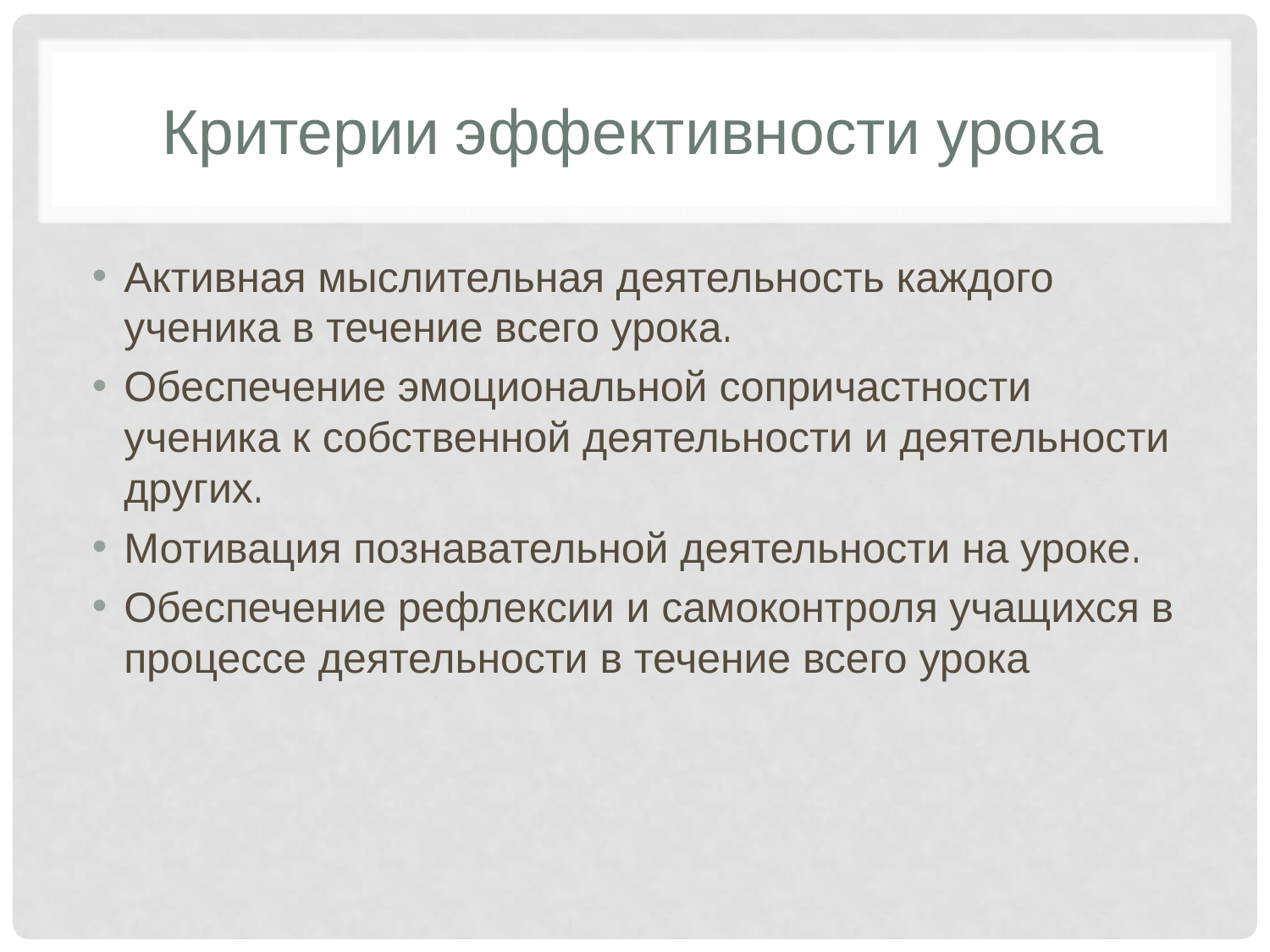

# Критерии эффективности урока
Активная мыслительная деятельность каждого ученика в течение всего урока.
Обеспечение эмоциональной сопричастности ученика к собственной деятельности и деятельности других.
Мотивация познавательной деятельности на уроке.
Обеспечение рефлексии и самоконтроля учащихся в процессе деятельности в течение всего урока